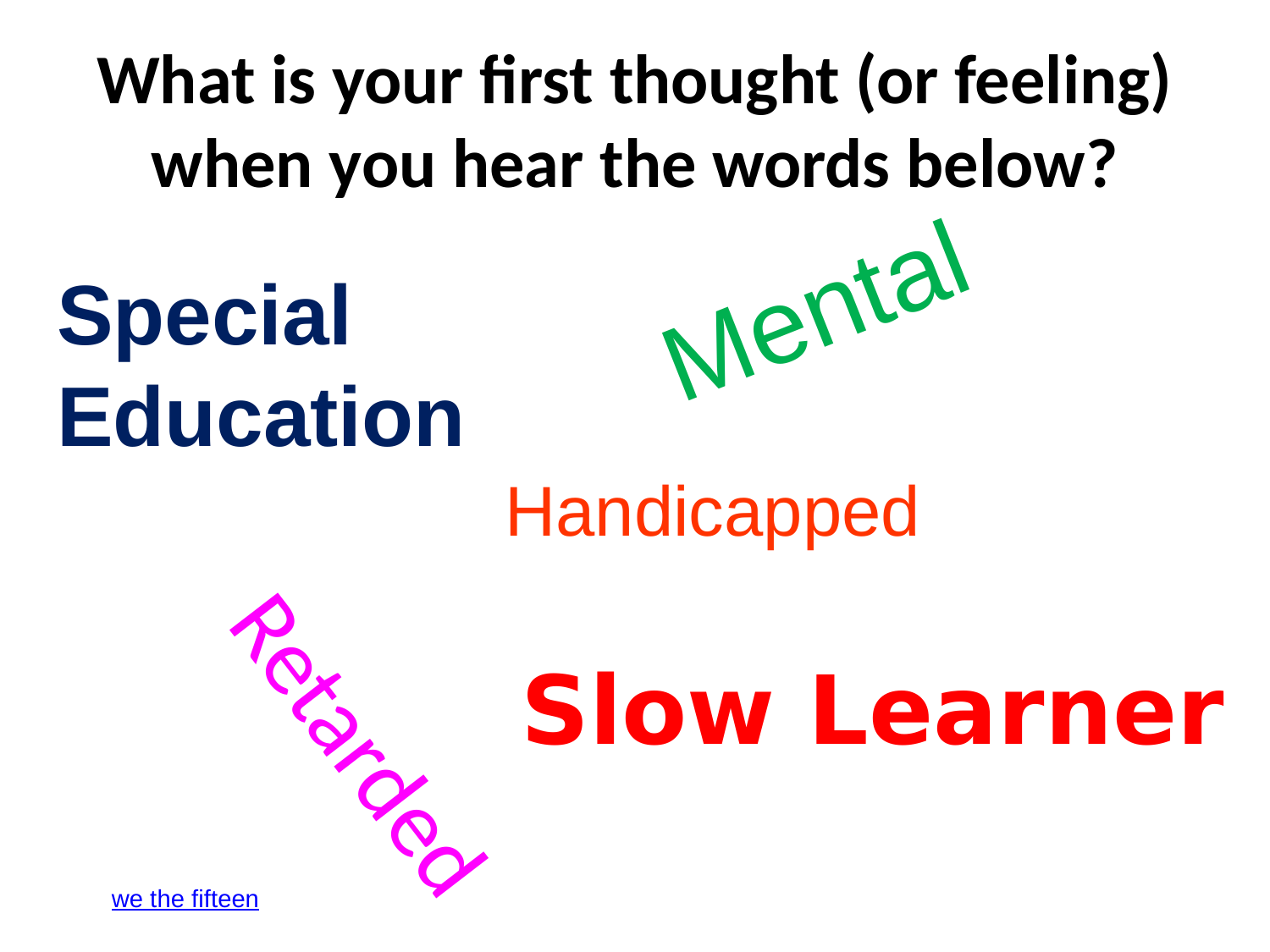

# What is your first thought (or feeling) when you hear the words below?
Mental
Special Education
Handicapped
Slow Learner
Retarded
we the fifteen